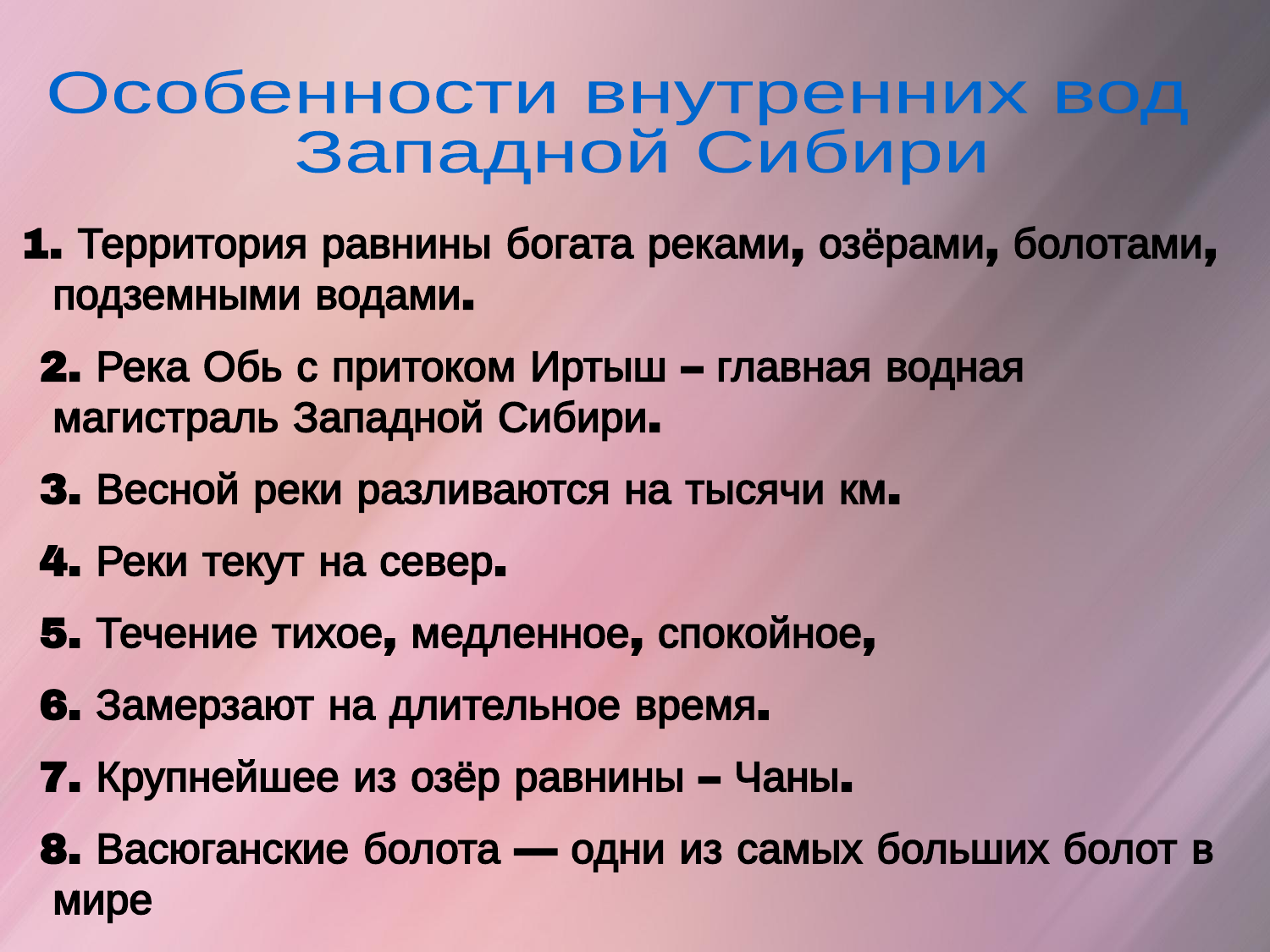

Особенности внутренних вод
 Западной Сибири

 1. Территория равнины богата реками, озёрами, болотами, подземными водами.
  2. Река Обь с притоком Иртыш – главная водная магистраль Западной Сибири.
  3. Весной реки разливаются на тысячи км.
  4. Реки текут на север.
  5. Течение тихое, медленное, спокойное,
  6. Замерзают на длительное время.
  7. Крупнейшее из озёр равнины – Чаны.
  8. Васюганские болота — одни из самых больших болот в мире